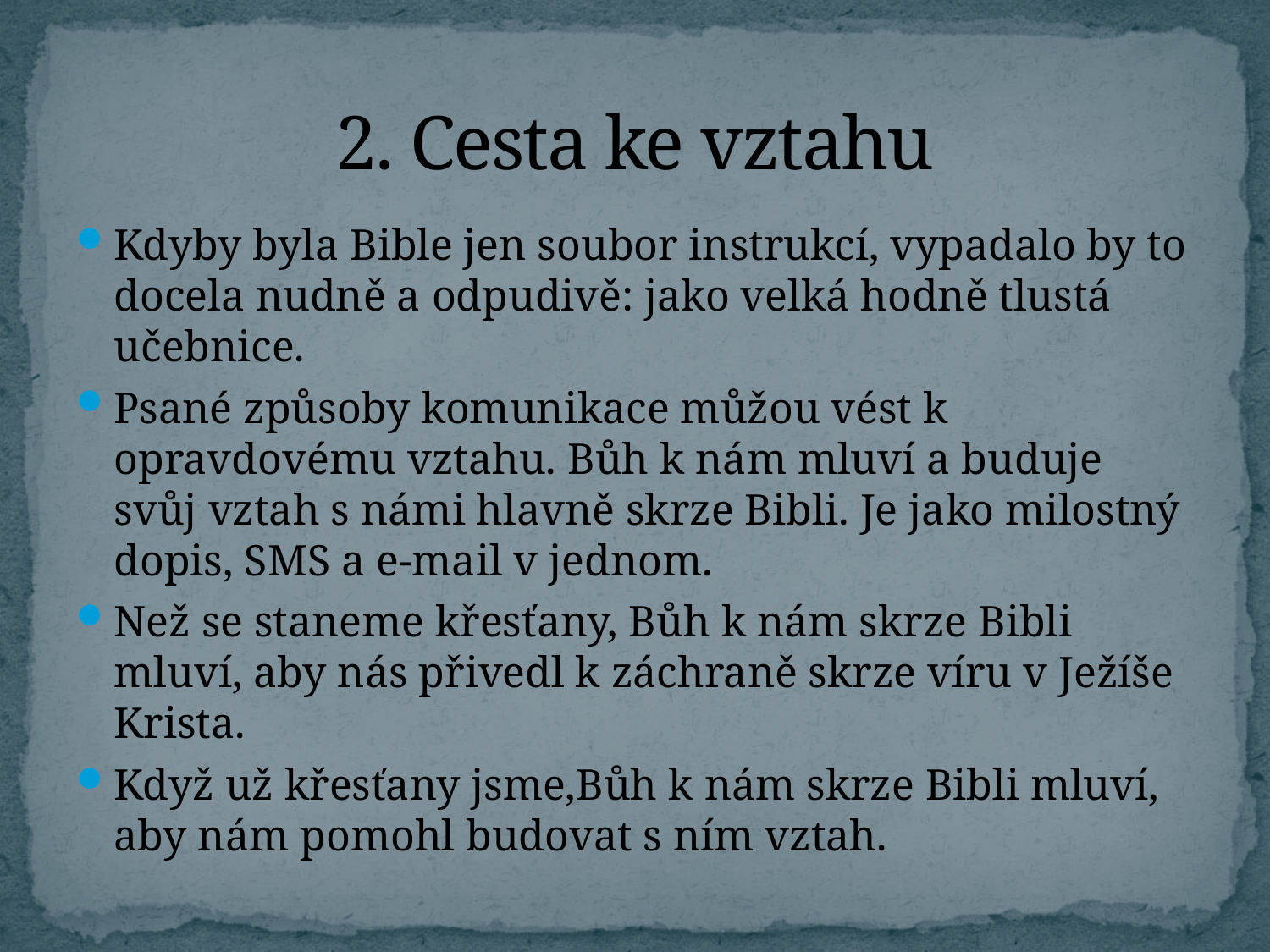

# 2. Cesta ke vztahu
Kdyby byla Bible jen soubor instrukcí, vypadalo by to docela nudně a odpudivě: jako velká hodně tlustá učebnice.
Psané způsoby komunikace můžou vést k opravdovému vztahu. Bůh k nám mluví a buduje svůj vztah s námi hlavně skrze Bibli. Je jako milostný dopis, SMS a e-mail v jednom.
Než se staneme křesťany, Bůh k nám skrze Bibli mluví, aby nás přivedl k záchraně skrze víru v Ježíše Krista.
Když už křesťany jsme,Bůh k nám skrze Bibli mluví, aby nám pomohl budovat s ním vztah.